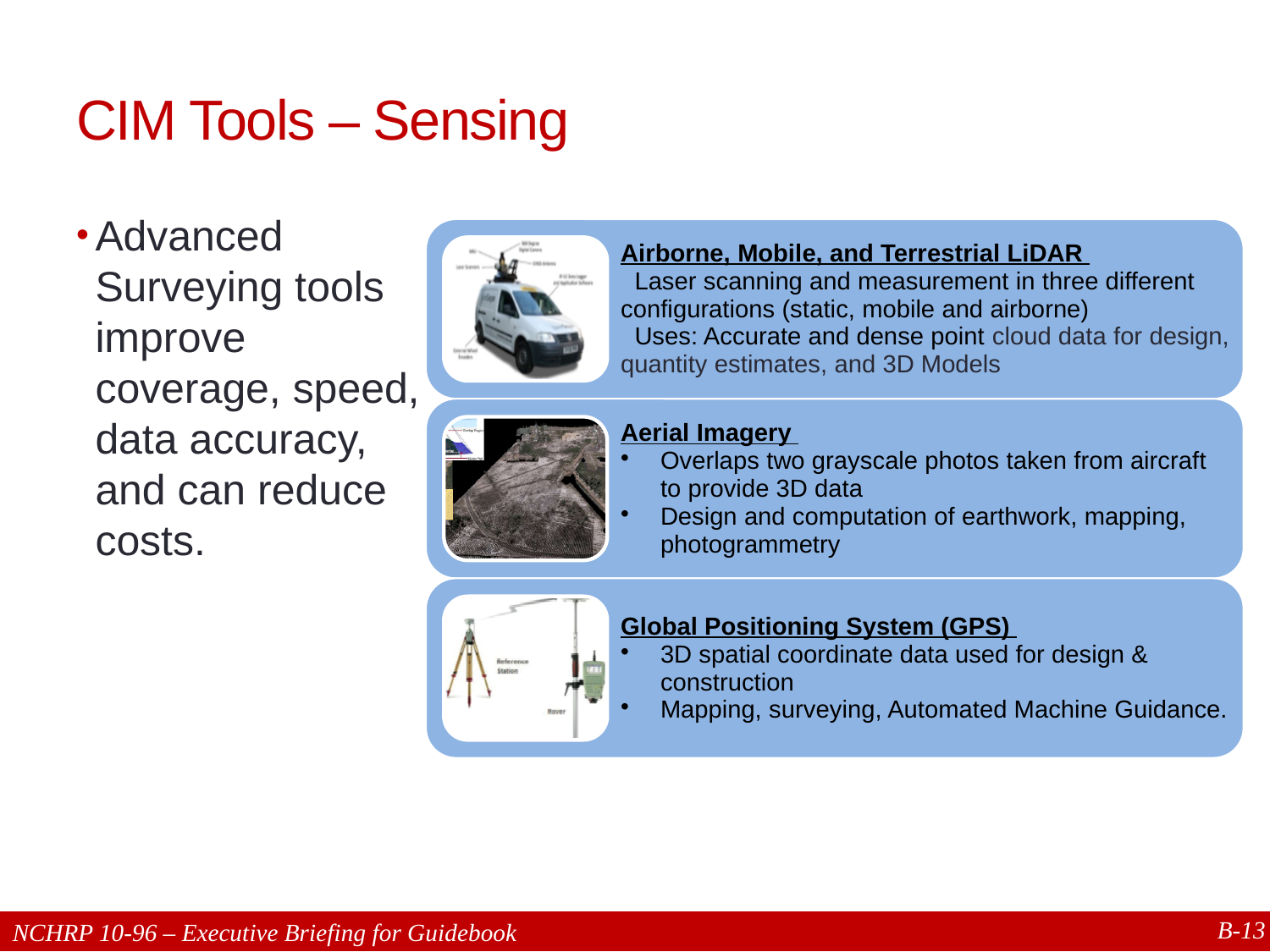

# CIM Tools – Sensing
Advanced Surveying tools improve coverage, speed, data accuracy, and can reduce costs.

Aerial Imagery
Overlaps two grayscale photos taken from aircraft to provide 3D data
Global Positioning System (GPS)
3D spatial coordinate data used for design & construction
Design and computation of earthwork, mapping, photogrammetry
Mapping, surveying, Automated Machine Guidance.
Airborne, Mobile, and Terrestrial LiDAR
  Laser scanning and measurement in three different configurations (static, mobile and airborne)
  Uses: Accurate and dense point cloud data for design, quantity estimates, and 3D Models
13